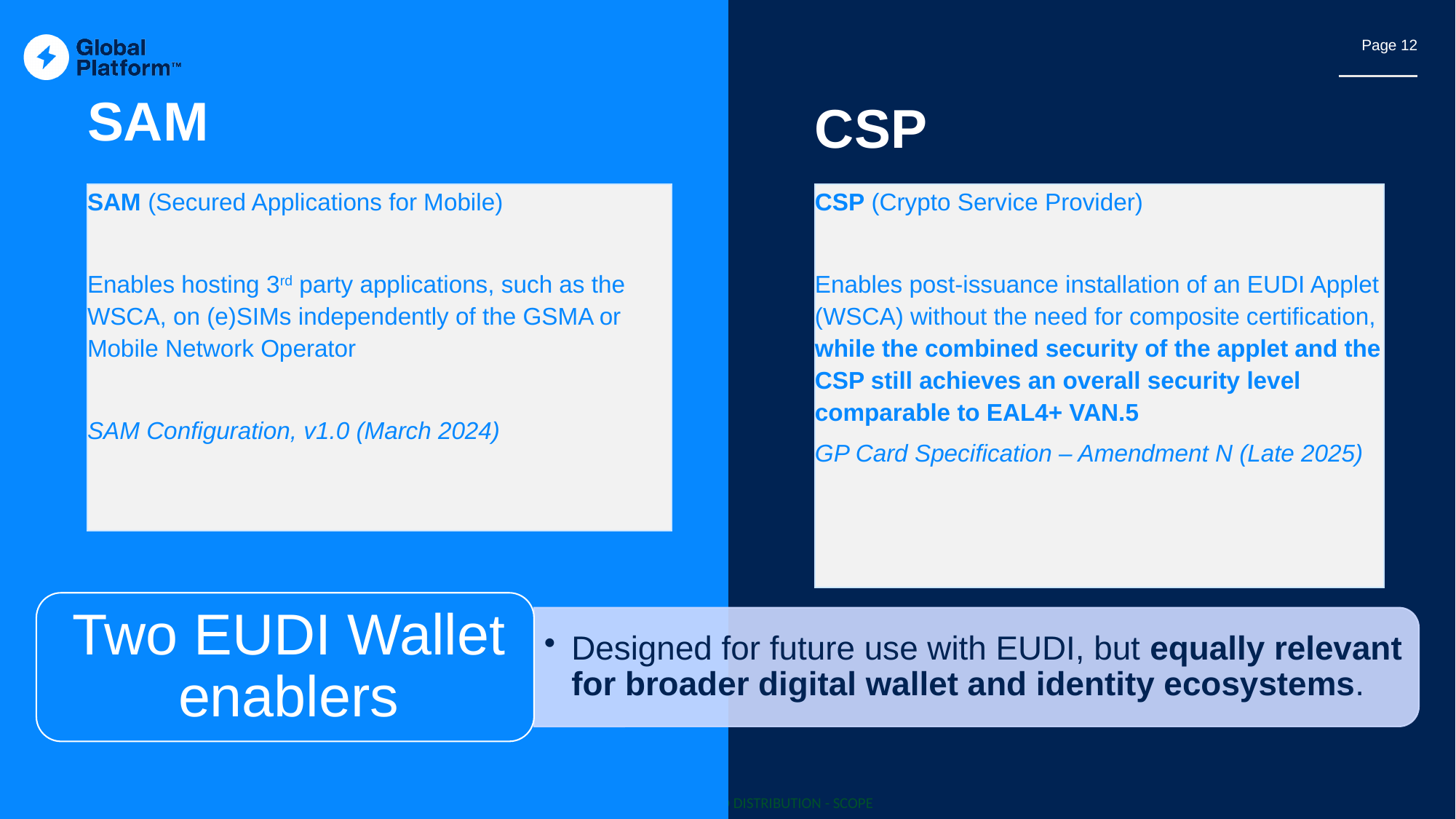

# SAM
CSP
SAM (Secured Applications for Mobile)

Enables hosting 3rd party applications, such as the WSCA, on (e)SIMs independently of the GSMA or Mobile Network Operator

SAM Configuration, v1.0 (March 2024)

CSP (Crypto Service Provider)

Enables post-issuance installation of an EUDI Applet (WSCA) without the need for composite certification, while the combined security of the applet and the CSP still achieves an overall security level comparable to EAL4+ VAN.5
GP Card Specification – Amendment N (Late 2025)
Designed for future use with EUDI, but equally relevant for broader digital wallet and identity ecosystems.
Two EUDI Wallet enablers